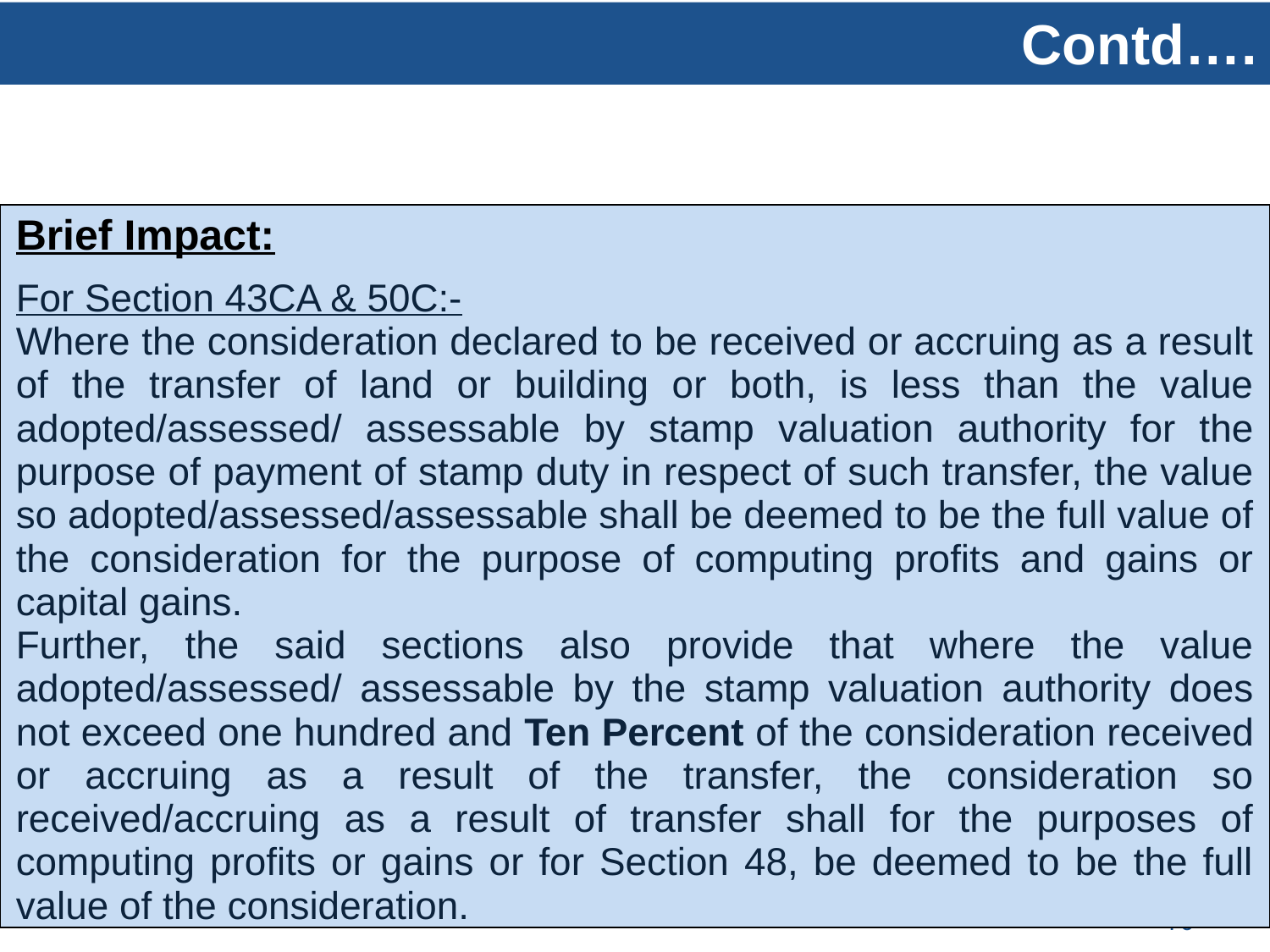

Contd….
| Brief Impact: For Section 43CA & 50C:- Where the consideration declared to be received or accruing as a result of the transfer of land or building or both, is less than the value adopted/assessed/ assessable by stamp valuation authority for the purpose of payment of stamp duty in respect of such transfer, the value so adopted/assessed/assessable shall be deemed to be the full value of the consideration for the purpose of computing profits and gains or capital gains. Further, the said sections also provide that where the value adopted/assessed/ assessable by the stamp valuation authority does not exceed one hundred and Ten Percent of the consideration received or accruing as a result of the transfer, the consideration so received/accruing as a result of transfer shall for the purposes of computing profits or gains or for Section 48, be deemed to be the full value of the consideration. |
| --- |
76